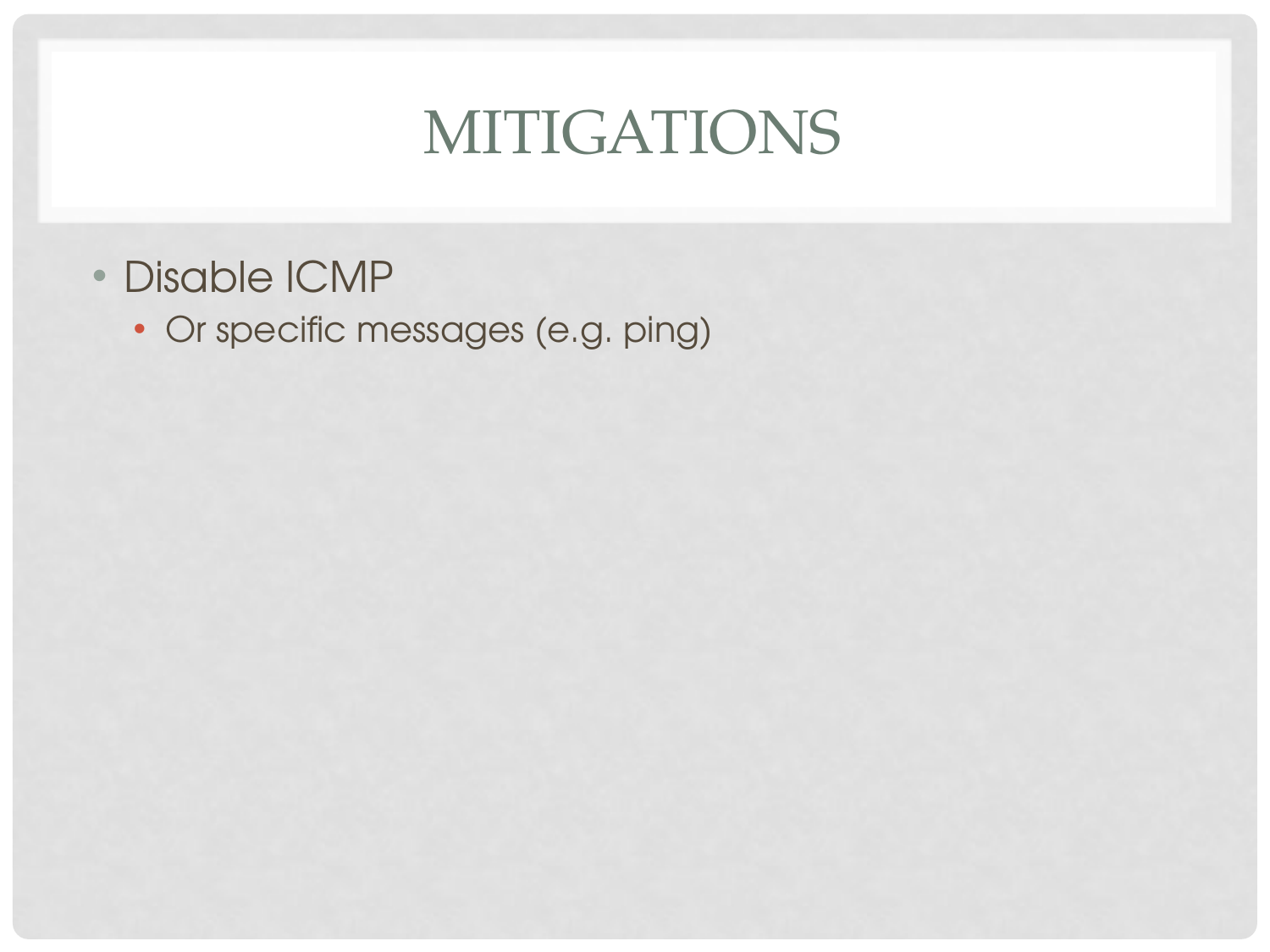

# mitigations
Disable ICMP
Or specific messages (e.g. ping)